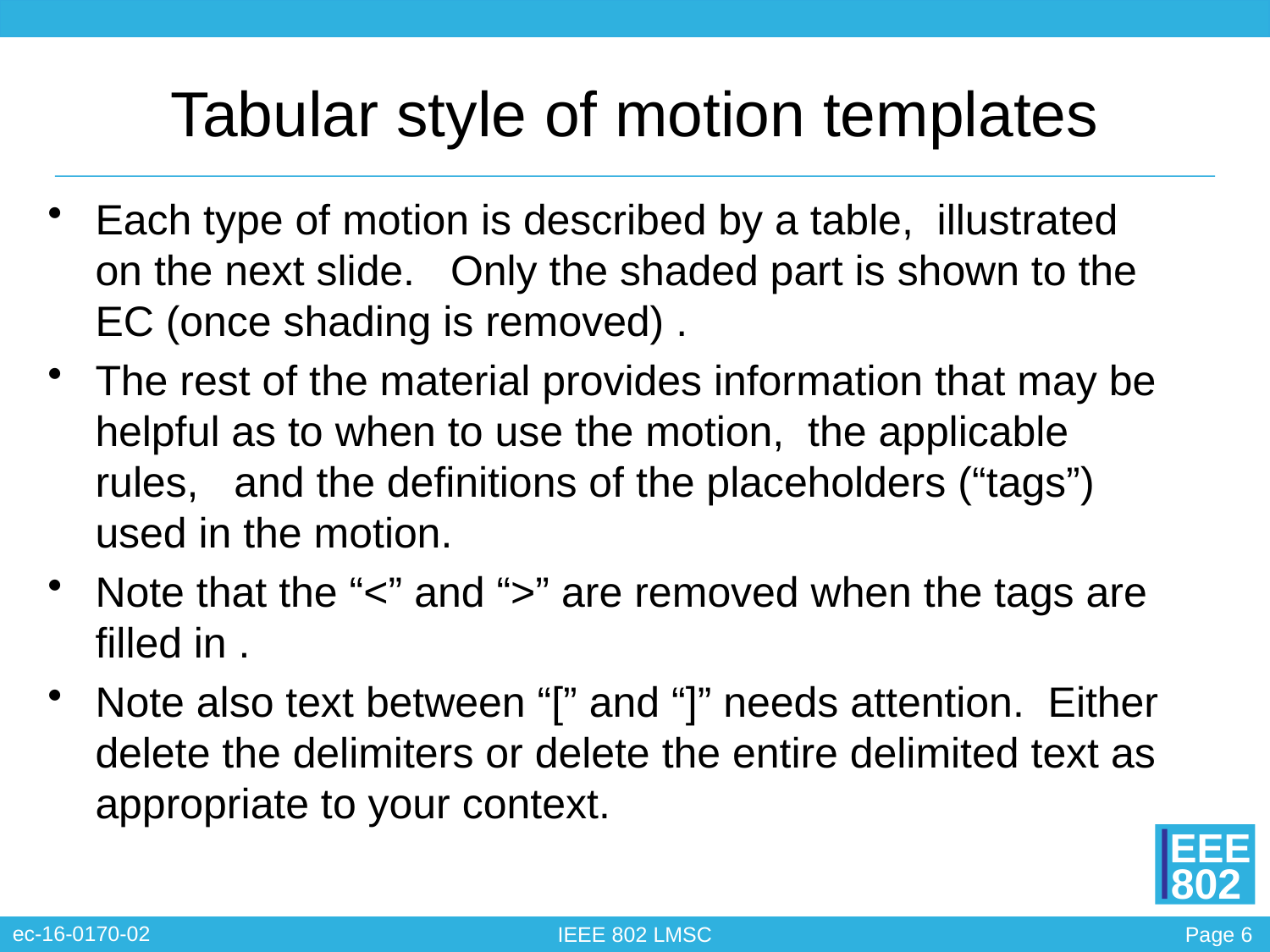

# Tabular style of motion templates
Each type of motion is described by a table,  illustrated on the next slide.   Only the shaded part is shown to the EC (once shading is removed) .
The rest of the material provides information that may be helpful as to when to use the motion,  the applicable rules,   and the definitions of the placeholders (“tags”) used in the motion.
Note that the “<” and “>” are removed when the tags are filled in .
Note also text between “[” and “]” needs attention.  Either delete the delimiters or delete the entire delimited text as appropriate to your context.